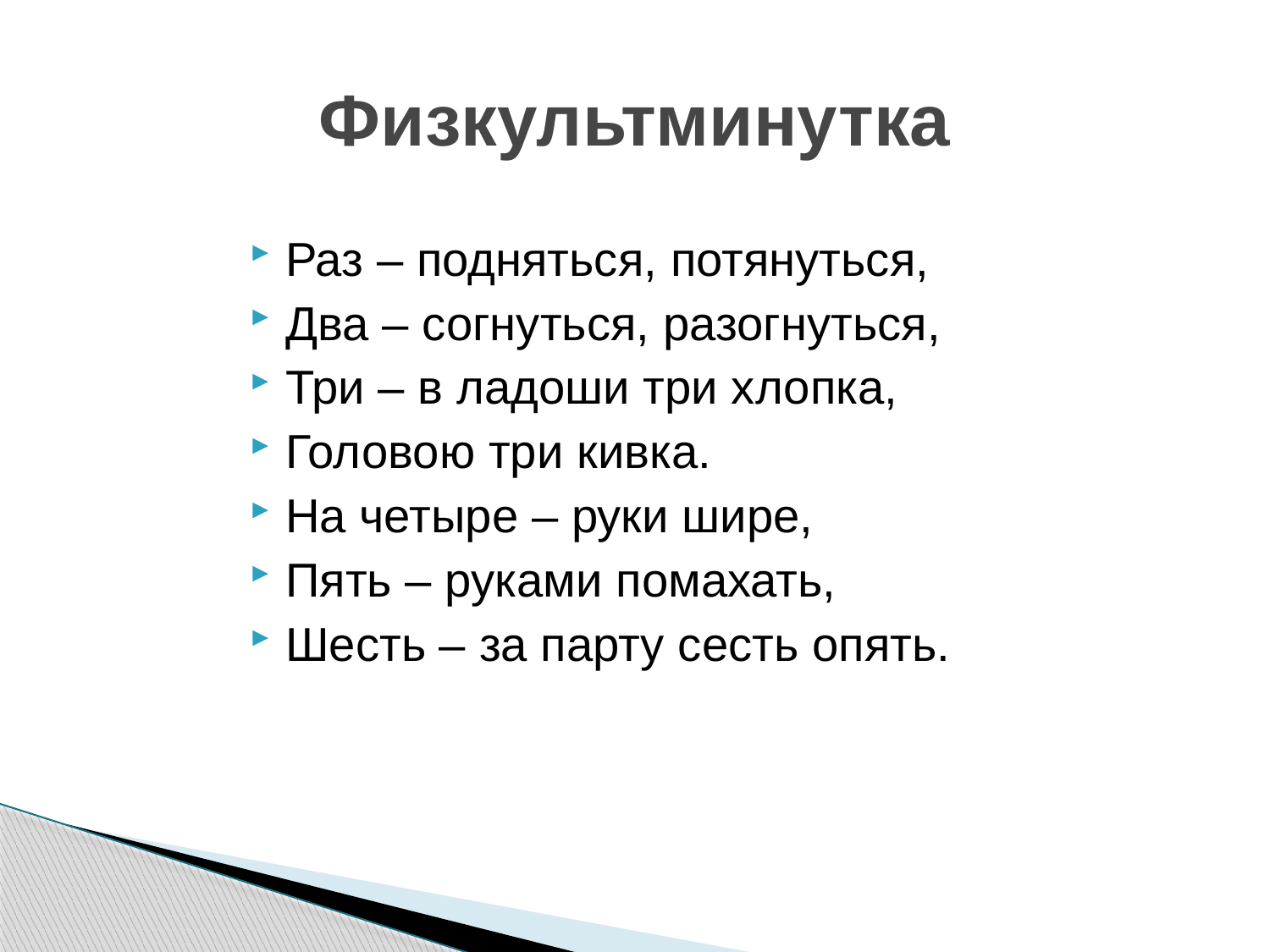

# Физкультминутка
Раз – подняться, потянуться,
Два – согнуться, разогнуться,
Три – в ладоши три хлопка,
Головою три кивка.
На четыре – руки шире,
Пять – руками помахать,
Шесть – за парту сесть опять.